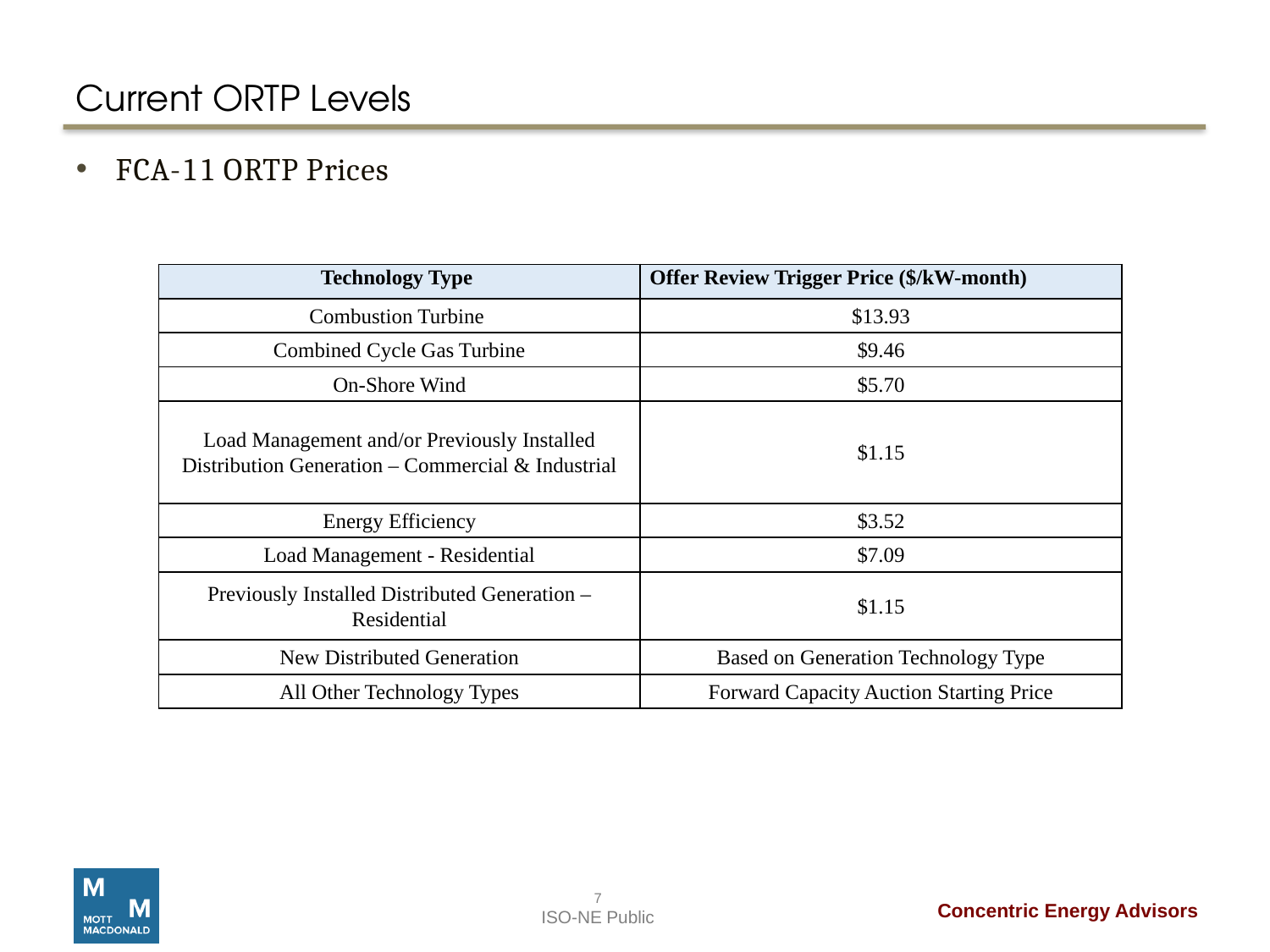

# Current ORTP Levels
FCA-11 ORTP Prices

| Technology Type | Offer Review Trigger Price ($/kW-month) |
| --- | --- |
| Combustion Turbine | $13.93 |
| Combined Cycle Gas Turbine | $9.46 |
| On-Shore Wind | $5.70 |
| Load Management and/or Previously Installed Distribution Generation – Commercial & Industrial | $1.15 |
| Energy Efficiency | $3.52 |
| Load Management - Residential | $7.09 |
| Previously Installed Distributed Generation – Residential | $1.15 |
| New Distributed Generation | Based on Generation Technology Type |
| All Other Technology Types | Forward Capacity Auction Starting Price |